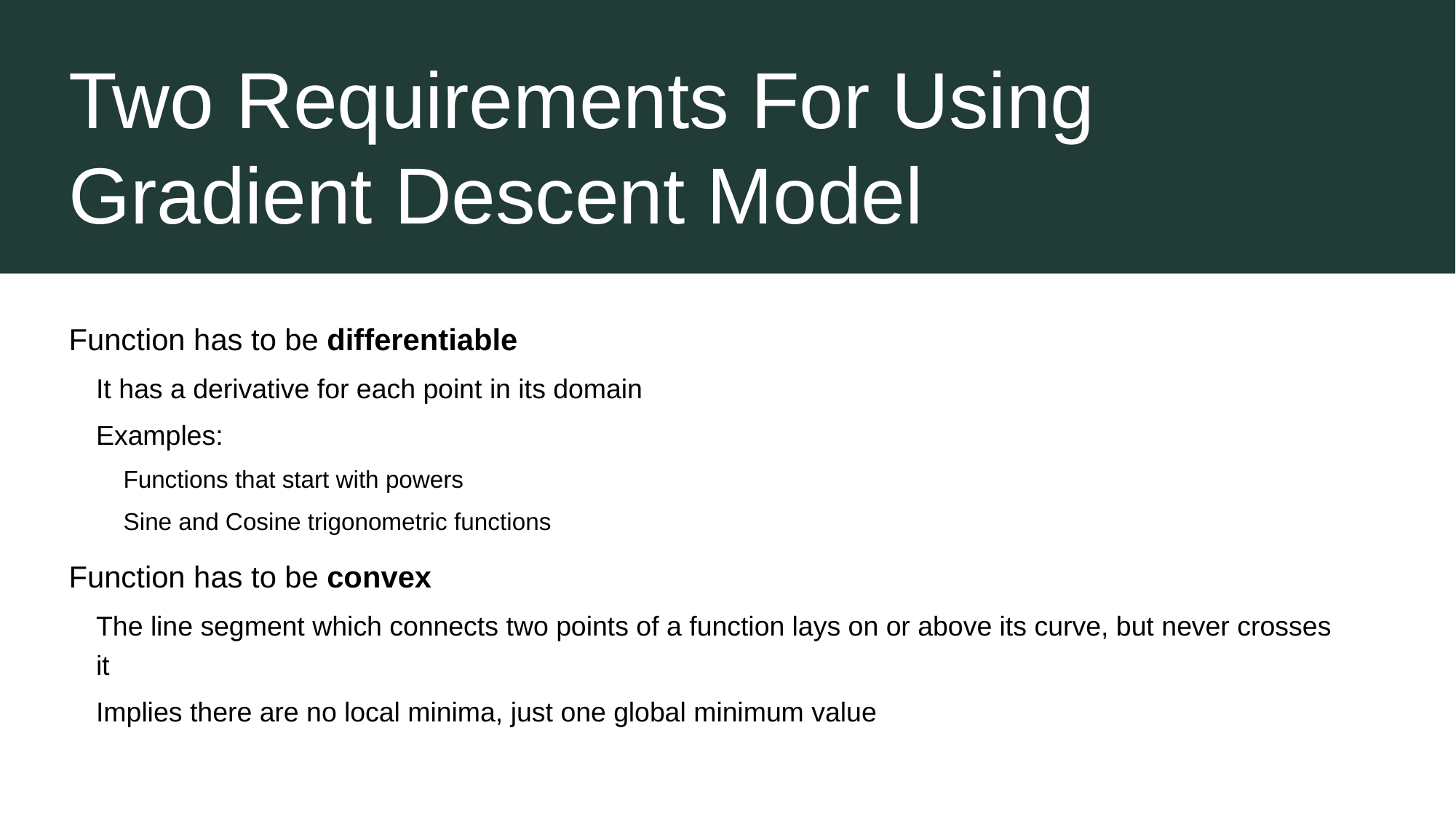

# Two Requirements For Using Gradient Descent Model
Function has to be differentiable
It has a derivative for each point in its domain
Examples:
Functions that start with powers
Sine and Cosine trigonometric functions
Function has to be convex
The line segment which connects two points of a function lays on or above its curve, but never crosses it
Implies there are no local minima, just one global minimum value